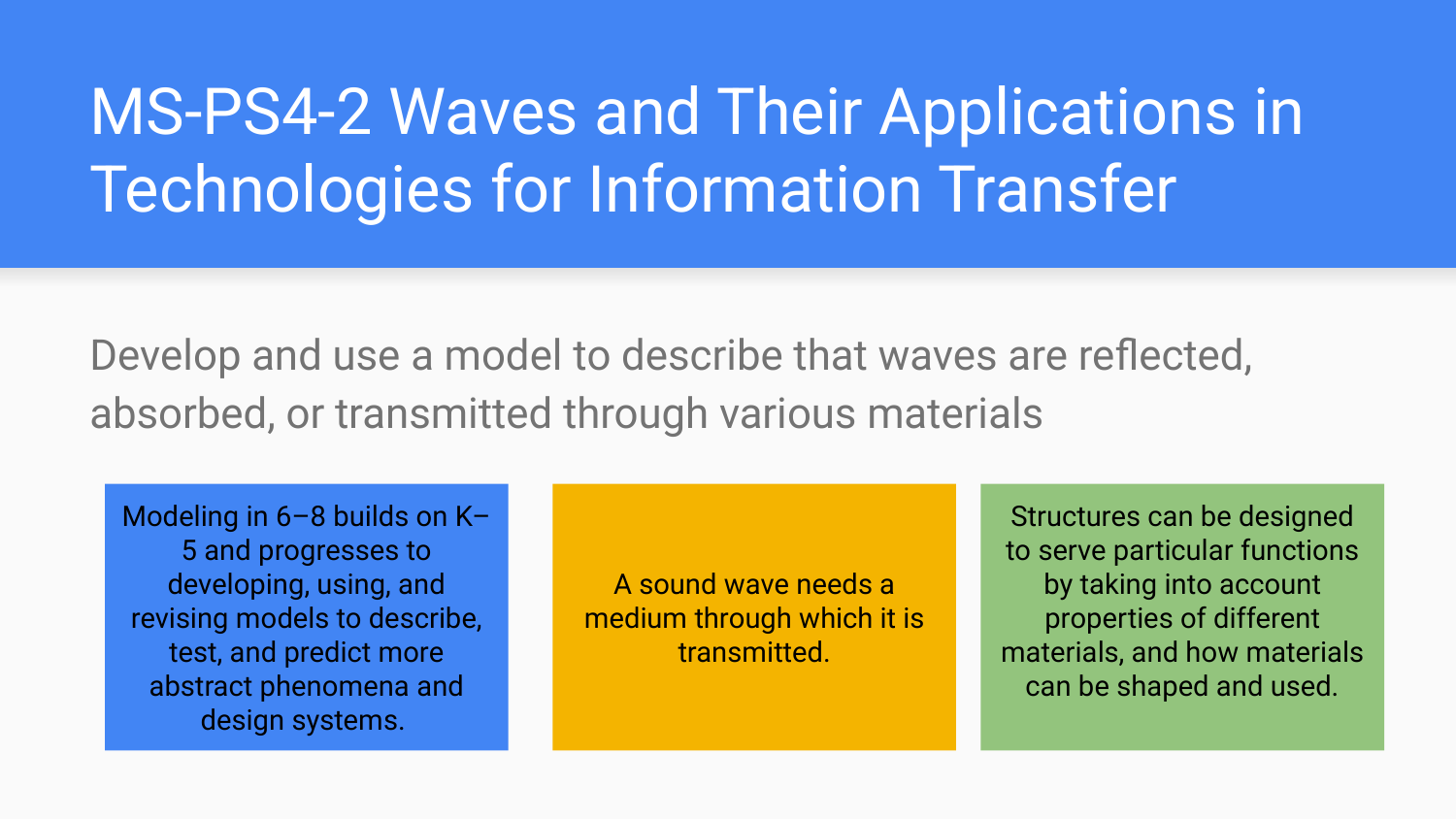

# MS-PS4-2 Waves and Their Applications in Technologies for Information Transfer
Develop and use a model to describe that waves are reflected, absorbed, or transmitted through various materials
Modeling in 6–8 builds on K–5 and progresses to developing, using, and revising models to describe, test, and predict more abstract phenomena and design systems.

A sound wave needs a medium through which it is transmitted.

Structures can be designed to serve particular functions by taking into account properties of different materials, and how materials can be shaped and used.